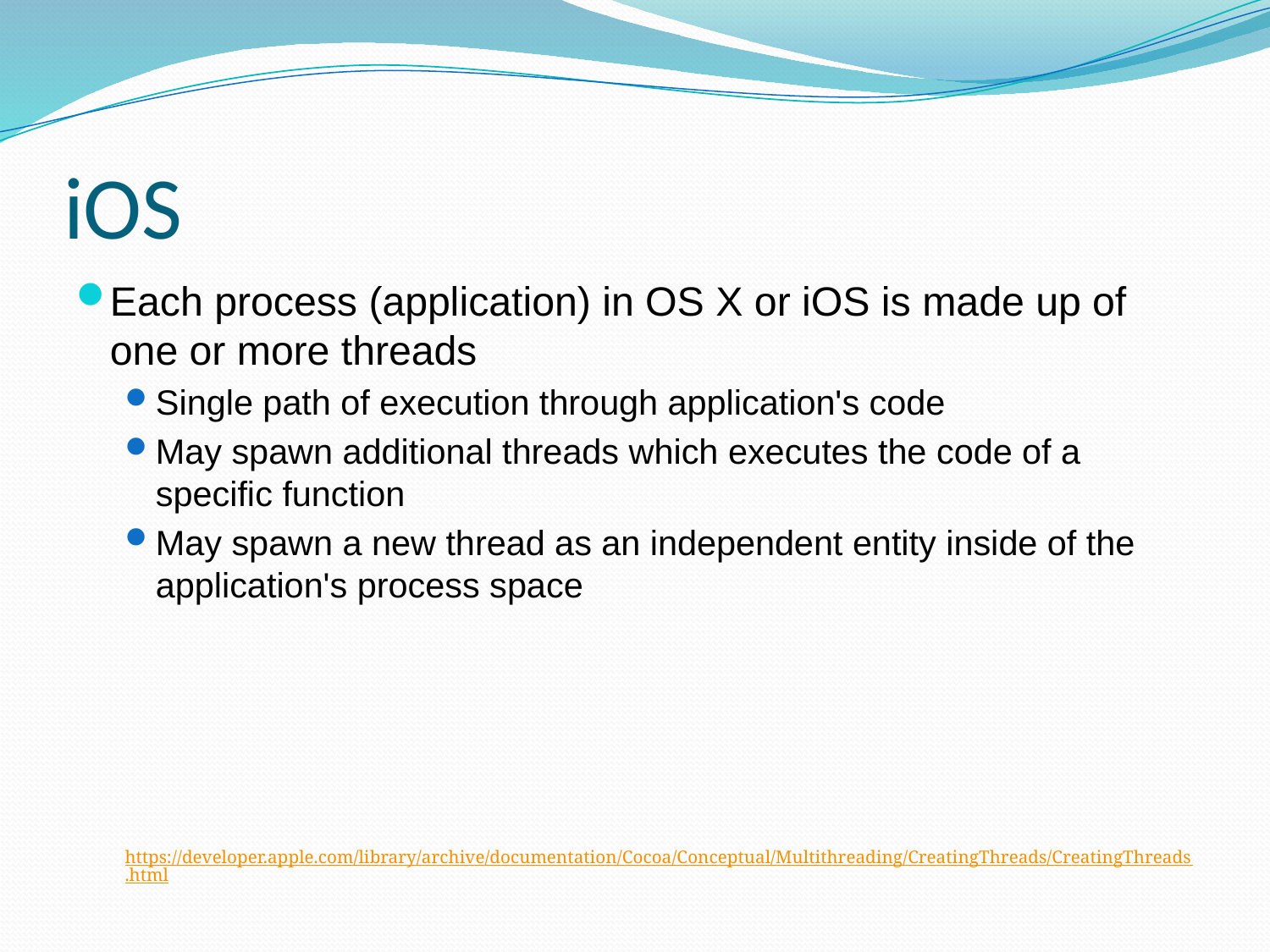

# iOS
Each process (application) in OS X or iOS is made up of one or more threads
Single path of execution through application's code
May spawn additional threads which executes the code of a specific function
May spawn a new thread as an independent entity inside of the application's process space

https://developer.apple.com/library/archive/documentation/Cocoa/Conceptual/Multithreading/CreatingThreads/CreatingThreads.html